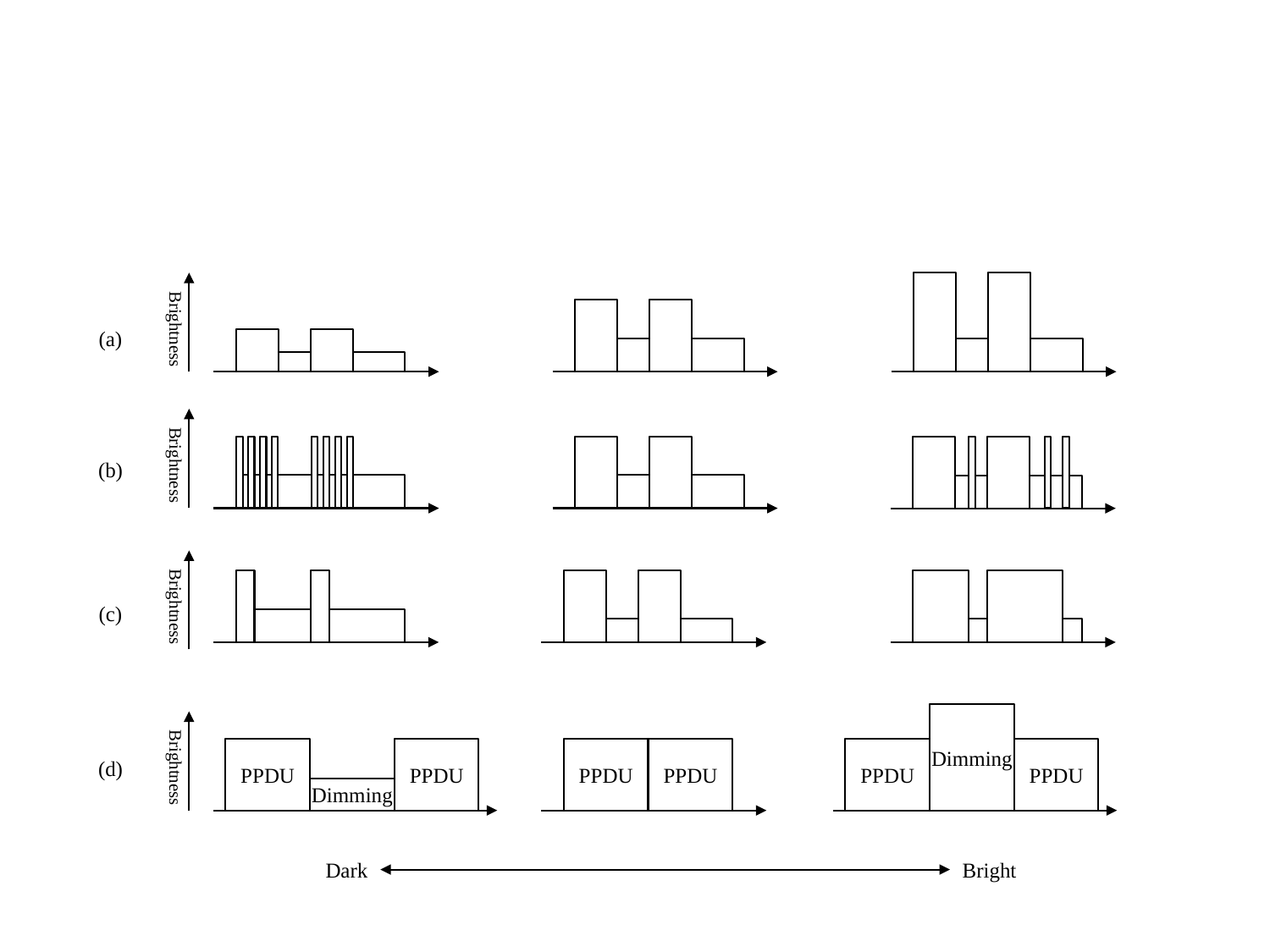

Brightness

(a)
Brightness

(b)
Brightness

(c)
Dimming
PPDU
PPDU
Brightness
PPDU
PPDU
Dimming
PPDU
PPDU
(d)
Dark
Bright